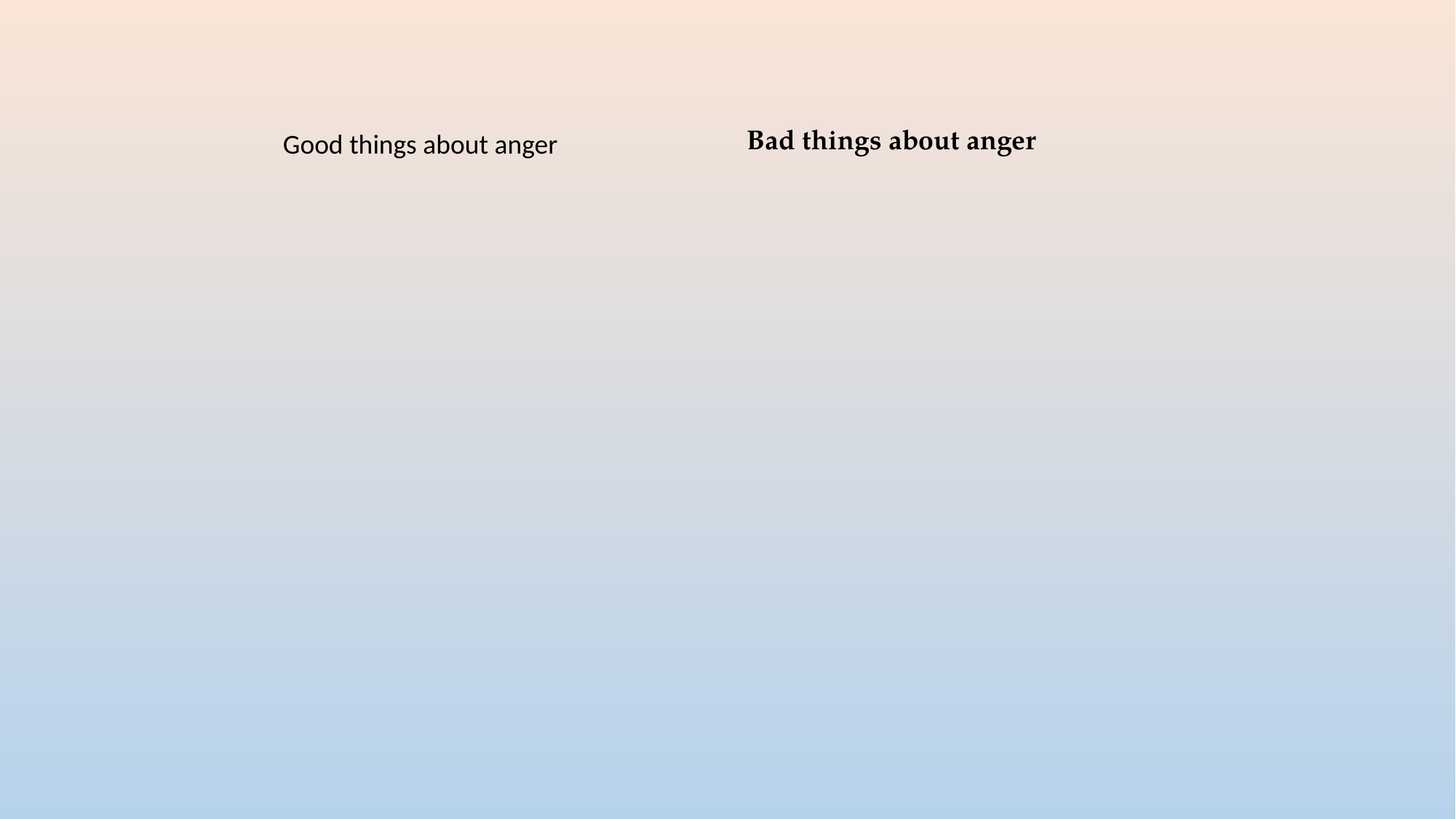

# Good things about anger
Bad things about anger